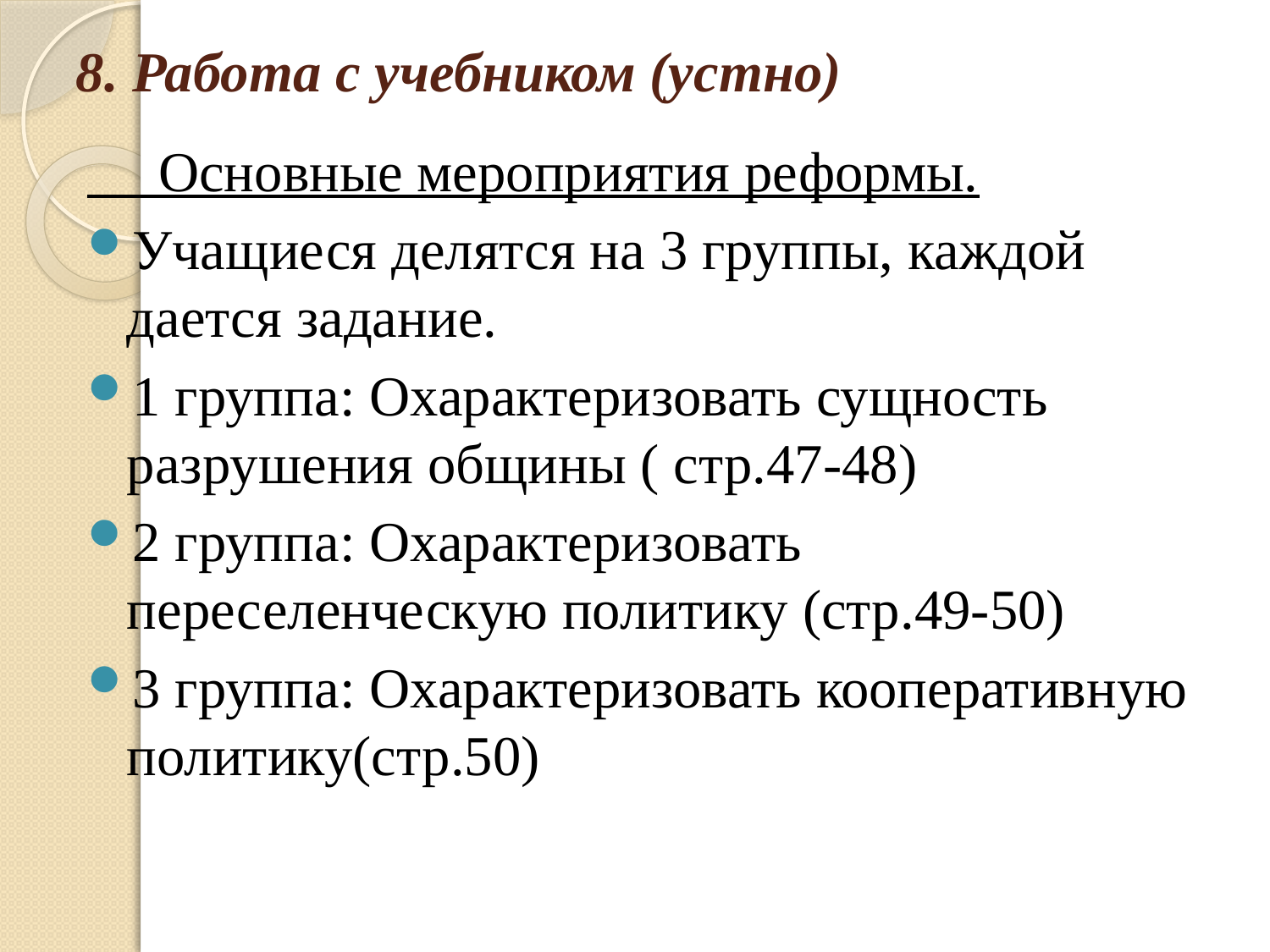

# 8. Работа с учебником (устно)
     Основные мероприятия реформы.
Учащиеся делятся на 3 группы, каждой дается задание.
1 группа: Охарактеризовать сущность разрушения общины ( стр.47-48)
2 группа: Охарактеризовать переселенческую политику (стр.49-50)
3 группа: Охарактеризовать кооперативную политику(стр.50)